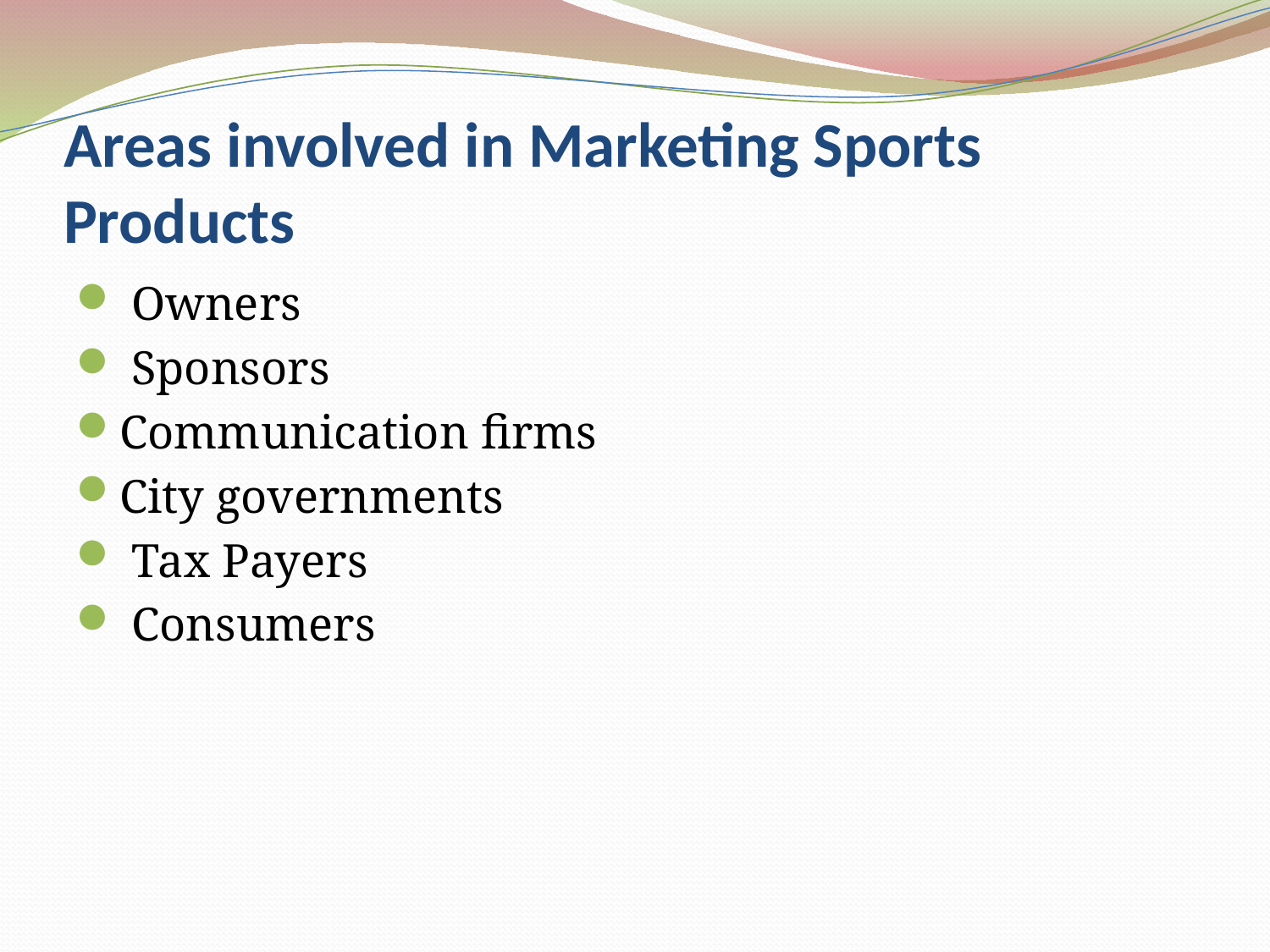

# Areas involved in Marketing Sports Products
 Owners
 Sponsors
Communication firms
City governments
 Tax Payers
 Consumers